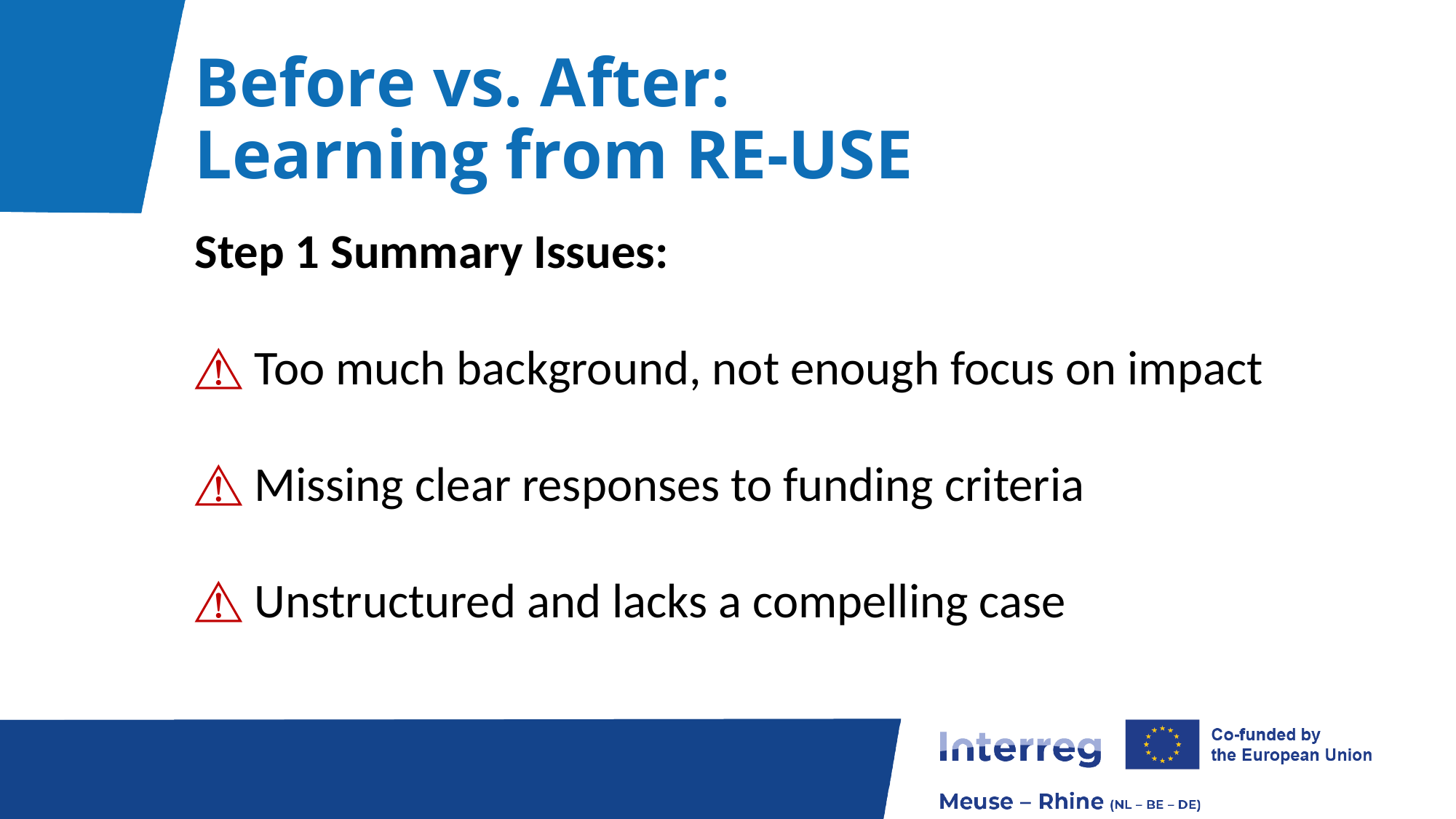

# Before vs. After: Learning from RE-USE
Step 1 Summary Issues:

⚠️ Too much background, not enough focus on impact

⚠️ Missing clear responses to funding criteria

⚠️ Unstructured and lacks a compelling case